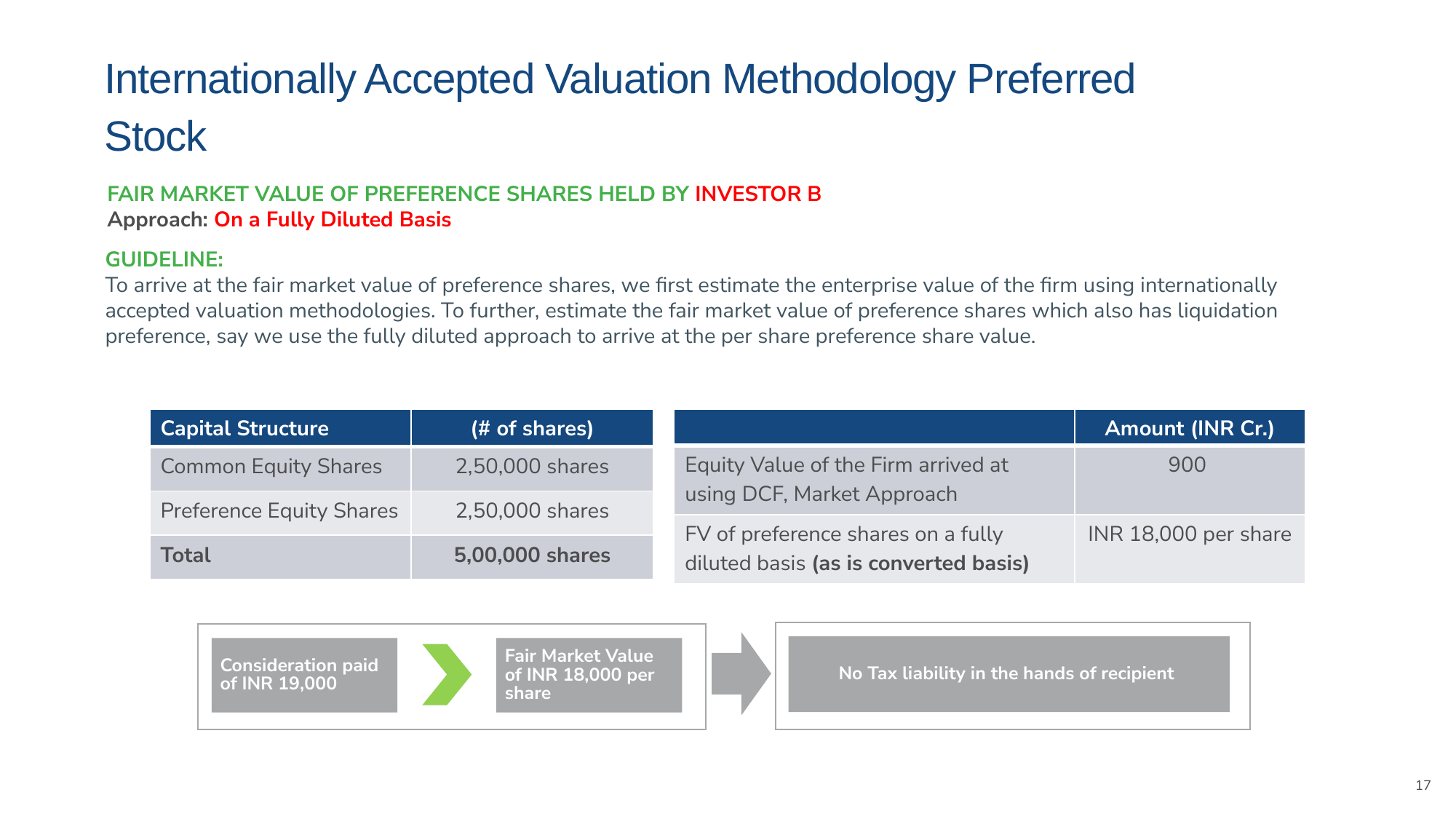

# Internationally Accepted Valuation Methodology Preferred Stock
FAIR MARKET VALUE OF PREFERENCE SHARES HELD BY INVESTOR B
Approach: On a Fully Diluted Basis
GUIDELINE:
To arrive at the fair market value of preference shares, we first estimate the enterprise value of the firm using internationally accepted valuation methodologies. To further, estimate the fair market value of preference shares which also has liquidation preference, say we use the fully diluted approach to arrive at the per share preference share value.

| Capital Structure | (# of shares) |
| --- | --- |
| Common Equity Shares | 2,50,000 shares |
| Preference Equity Shares | 2,50,000 shares |
| Total | 5,00,000 shares |
|  | Amount (INR Cr.) |
| --- | --- |
| Equity Value of the Firm arrived at using DCF, Market Approach | 900 |
| FV of preference shares on a fully diluted basis (as is converted basis) | INR 18,000 per share |

No Tax liability in the hands of recipient

Consideration paid of INR 19,000
Fair Market Value of INR 18,000 per share

17